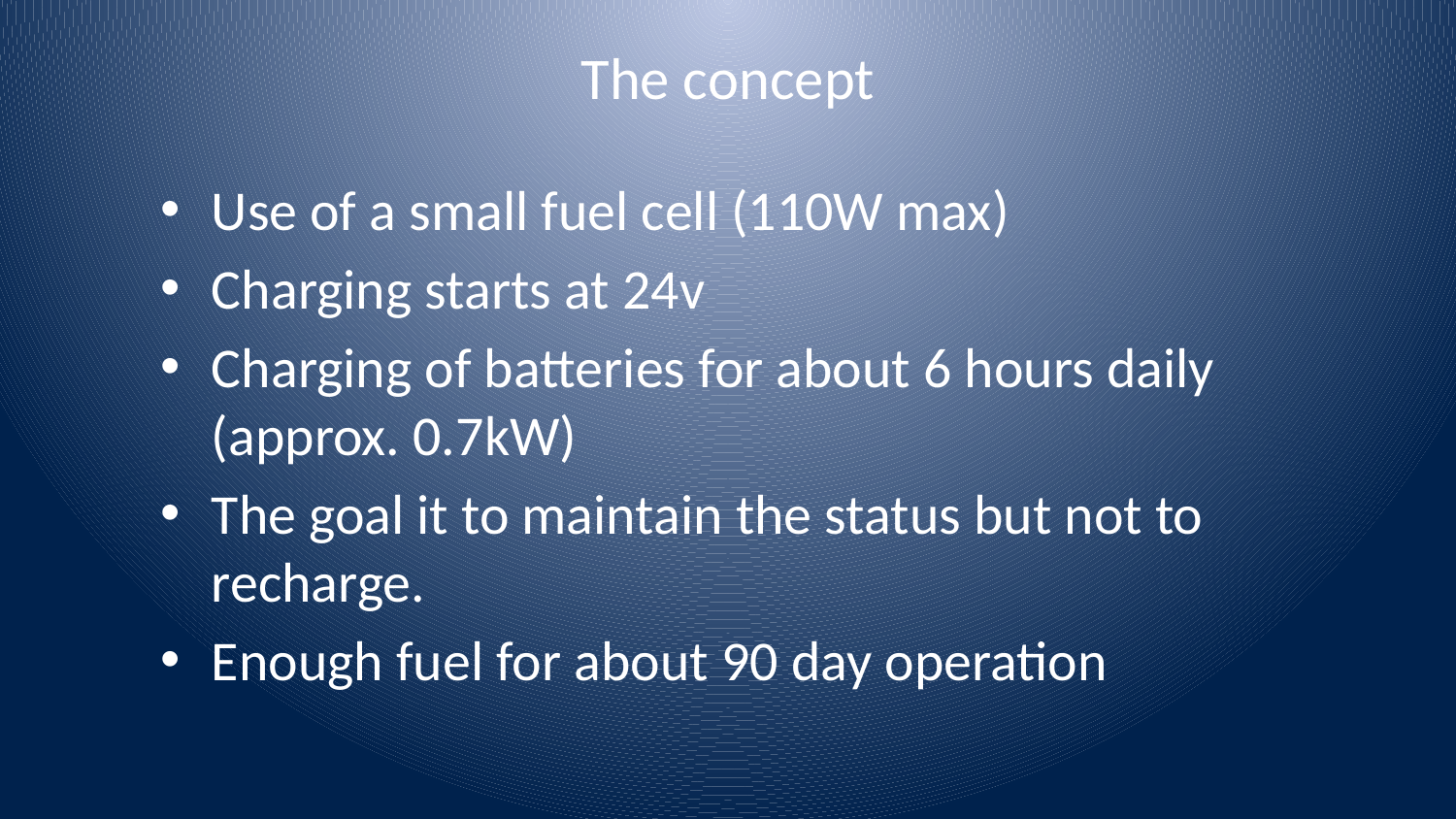

# The concept
Use of a small fuel cell (110W max)
Charging starts at 24v
Charging of batteries for about 6 hours daily (approx. 0.7kW)
The goal it to maintain the status but not to recharge.
Enough fuel for about 90 day operation